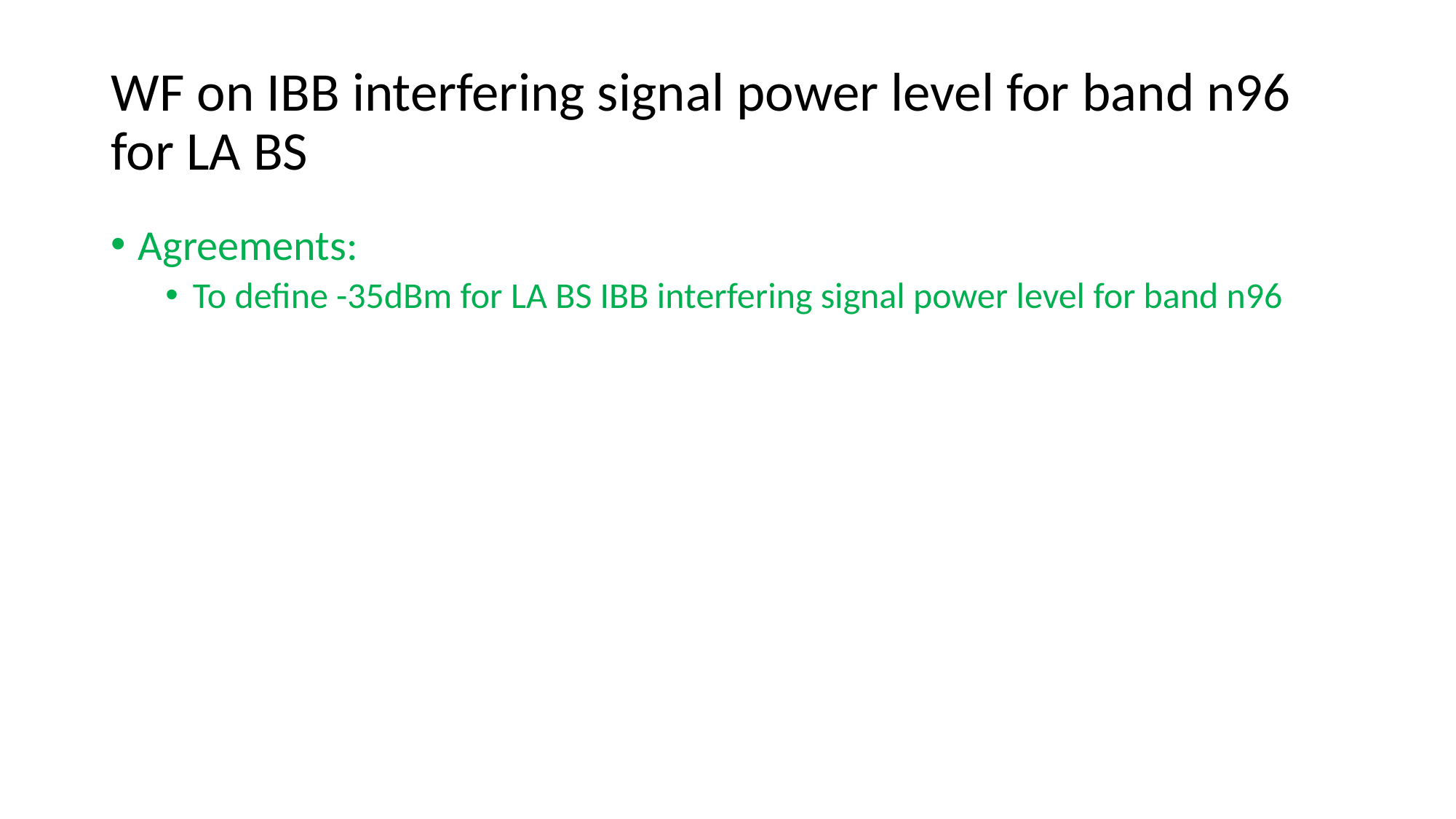

# WF on IBB interfering signal power level for band n96 for LA BS
Agreements:
To define -35dBm for LA BS IBB interfering signal power level for band n96